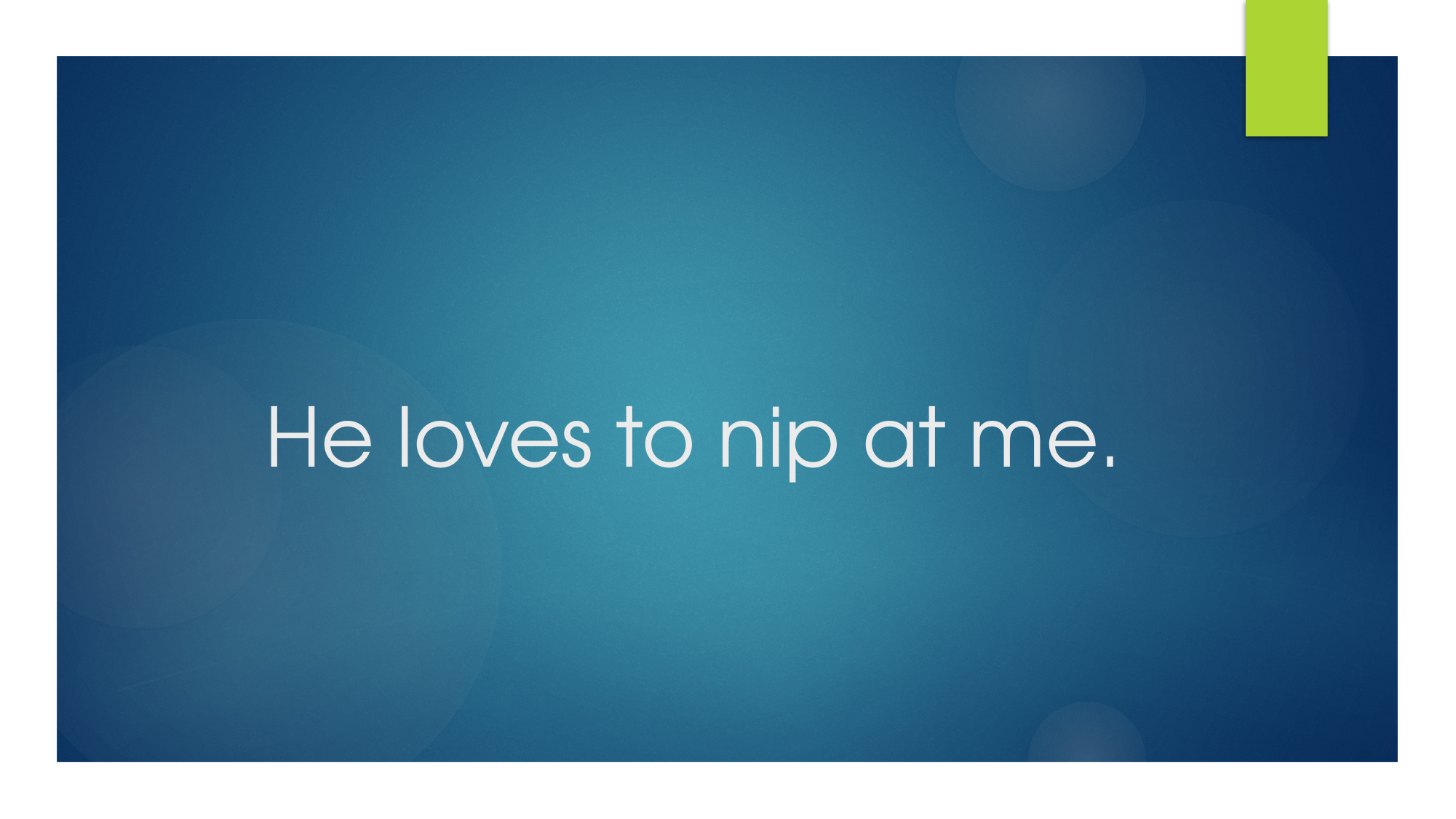

# He loves to nip at me.